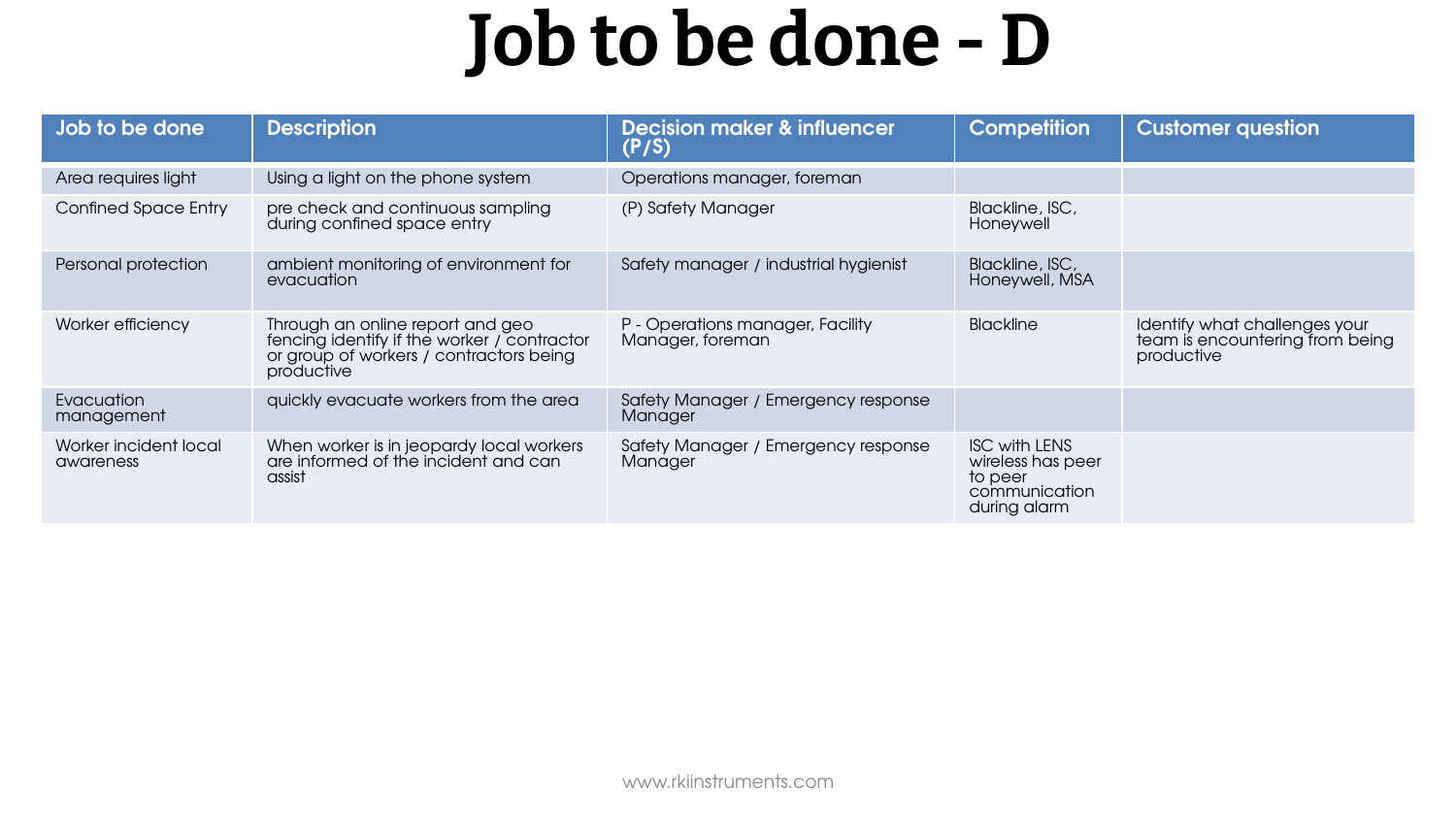

# Job to be done - D
| Job to be done | Description | Decision maker & influencer (P/S) | Competition | Customer question |
| --- | --- | --- | --- | --- |
| Area requires light | Using a light on the phone system | Operations manager, foreman |  |  |
| Confined Space Entry | pre check and continuous sampling during confined space entry | (P) Safety Manager | Blackline, ISC, Honeywell |  |
| Personal protection | ambient monitoring of environment for evacuation | Safety manager / industrial hygienist | Blackline, ISC, Honeywell, MSA |  |
| Worker efficiency | Through an online report and geo fencing identify if the worker / contractor or group of workers / contractors being productive | P - Operations manager, Facility Manager, foreman | Blackline | Identify what challenges your team is encountering from being productive |
| Evacuation management | quickly evacuate workers from the area | Safety Manager / Emergency response Manager |  |  |
| Worker incident local awareness | When worker is in jeopardy local workers are informed of the incident and can assist | Safety Manager / Emergency response Manager | ISC with LENS wireless has peer to peer communication during alarm |  |
www.rkiinstruments.com